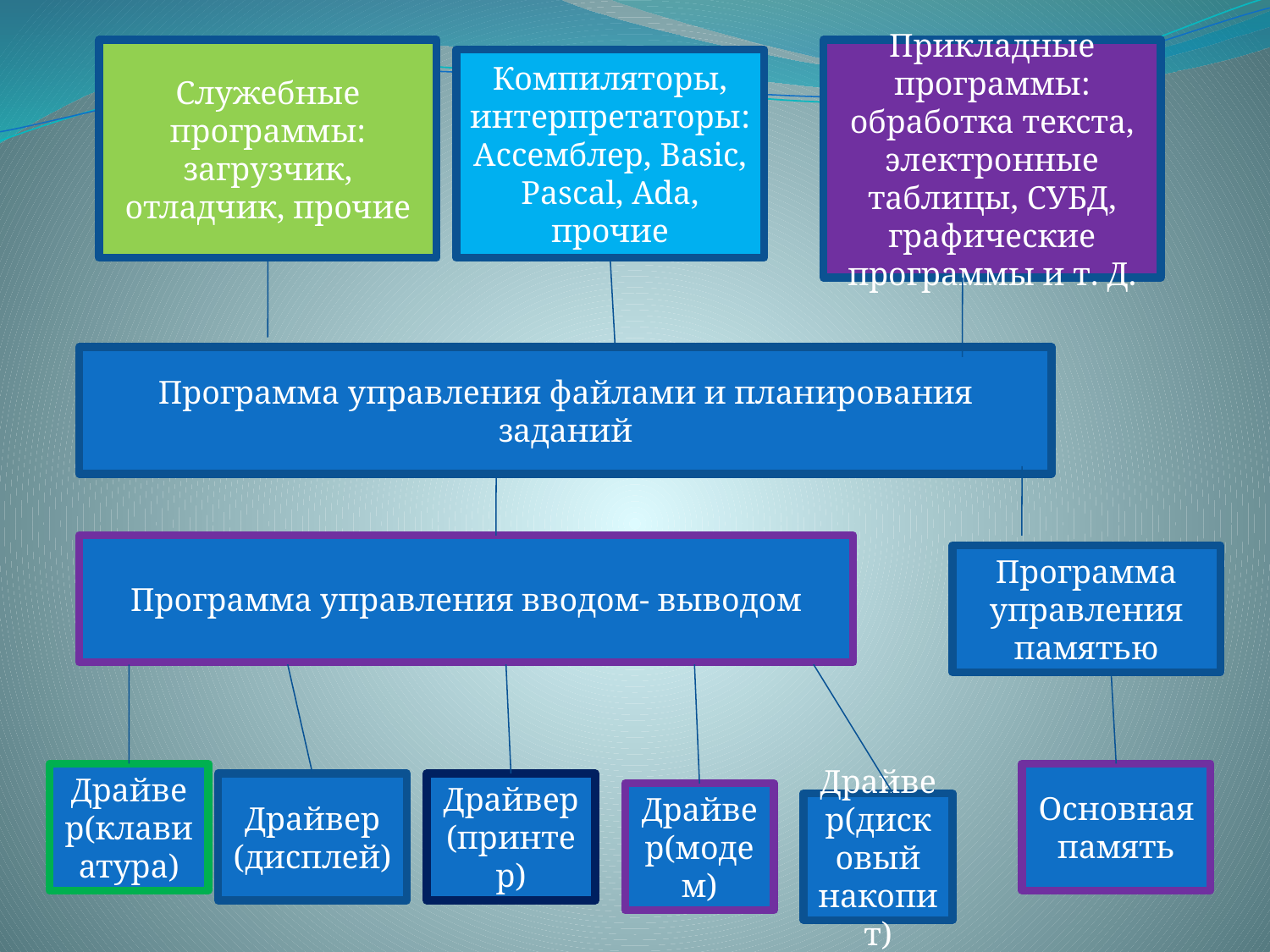

Служебные программы: загрузчик, отладчик, прочие
Прикладные программы: обработка текста, электронные таблицы, СУБД, графические программы и т. Д.
Компиляторы, интерпретаторы: Ассемблер, Basic, Pascal, Ada, прочие
Программа управления файлами и планирования заданий
Программа управления вводом- выводом
Программа управления памятью
Драйвер(клавиатура)
Основная память
Драйвер
(дисплей)
Драйвер(принтер)
Драйвер(модем)
Драйвер(дисковый накопит)